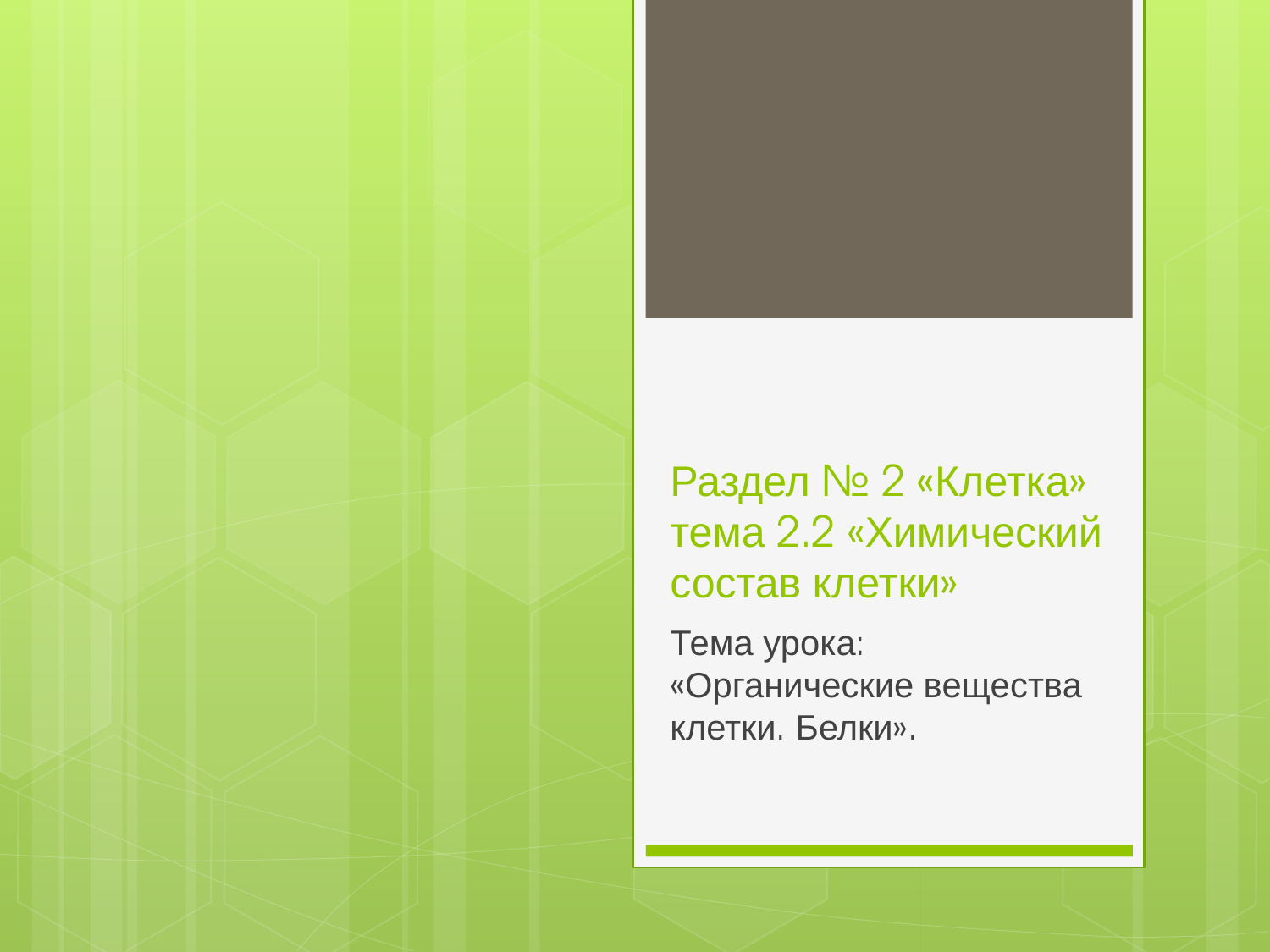

# Раздел № 2 «Клетка» тема 2.2 «Химический состав клетки»
Тема урока: «Органические вещества клетки. Белки».